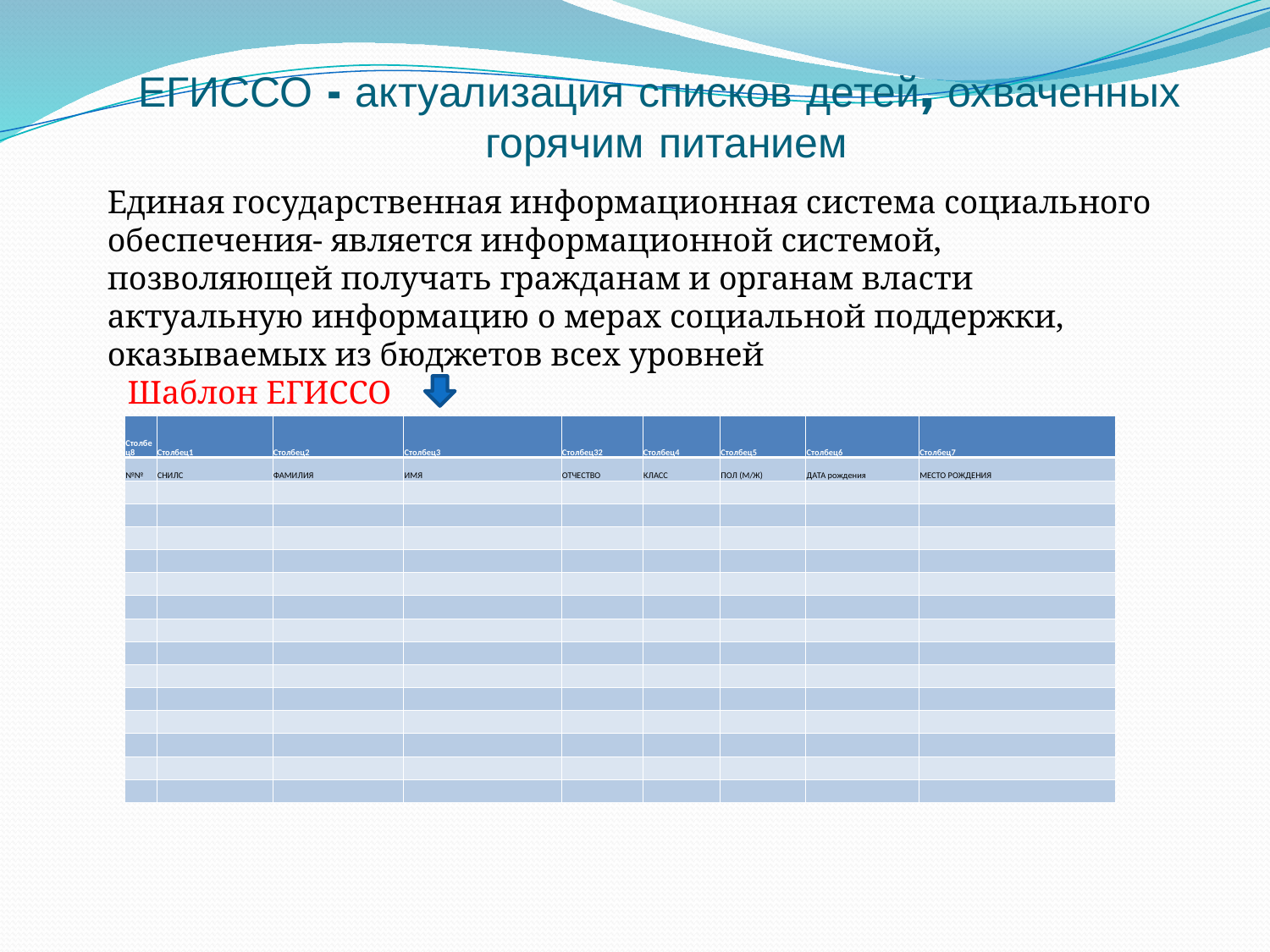

# ЕГИССО - актуализация списков детей, охваченных  горячим питанием
Единая государственная информационная система социального обеспечения- является информационной системой, позволяющей получать гражданам и органам власти актуальную информацию о мерах социальной поддержки, оказываемых из бюджетов всех уровней
Шаблон ЕГИССО

| Столбец8 | Столбец1 | Столбец2 | Столбец3 | Столбец32 | Столбец4 | Столбец5 | Столбец6 | Столбец7 |
| --- | --- | --- | --- | --- | --- | --- | --- | --- |
| №№ | СНИЛС | ФАМИЛИЯ | ИМЯ | ОТЧЕСТВО | КЛАСС | ПОЛ (М/Ж) | ДАТА рождения | МЕСТО РОЖДЕНИЯ |
|  |  |  |  |  |  |  |  |  |
|  |  |  |  |  |  |  |  |  |
|  |  |  |  |  |  |  |  |  |
|  |  |  |  |  |  |  |  |  |
|  |  |  |  |  |  |  |  |  |
|  |  |  |  |  |  |  |  |  |
|  |  |  |  |  |  |  |  |  |
|  |  |  |  |  |  |  |  |  |
|  |  |  |  |  |  |  |  |  |
|  |  |  |  |  |  |  |  |  |
|  |  |  |  |  |  |  |  |  |
|  |  |  |  |  |  |  |  |  |
|  |  |  |  |  |  |  |  |  |
|  |  |  |  |  |  |  |  |  |